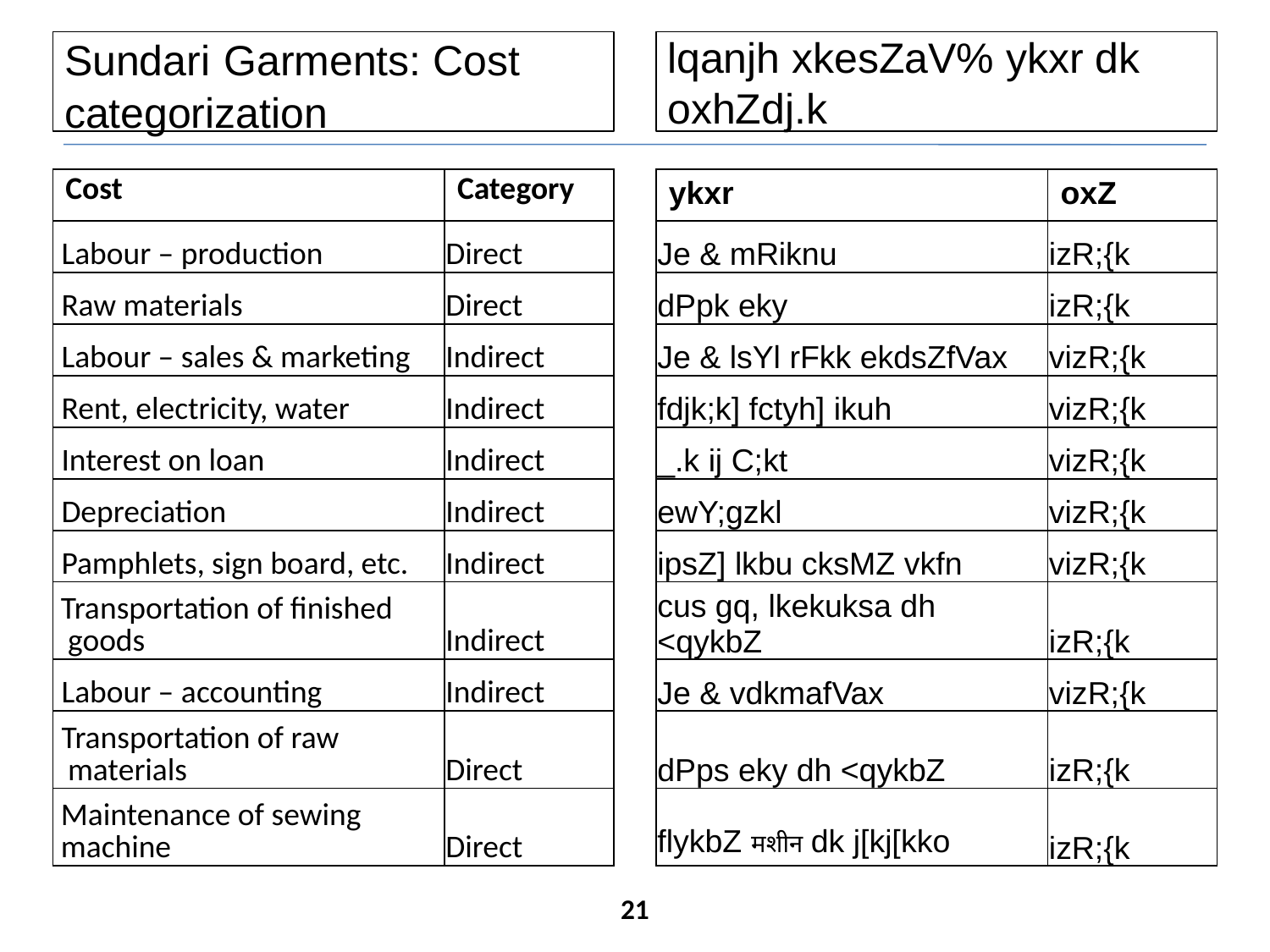

# Sundari Garments: Cost categorization
lqanjh xkesZaV% ykxr dk oxhZdj.k
| Cost | Category |
| --- | --- |
| Labour – production | Direct |
| Raw materials | Direct |
| Labour – sales & marketing | Indirect |
| Rent, electricity, water | Indirect |
| Interest on loan | Indirect |
| Depreciation | Indirect |
| Pamphlets, sign board, etc. | Indirect |
| Transportation of finished goods | Indirect |
| Labour – accounting | Indirect |
| Transportation of raw materials | Direct |
| Maintenance of sewing machine | Direct |
| ykxr | oxZ |
| --- | --- |
| Je & mRiknu | izR;{k |
| dPpk eky | izR;{k |
| Je & lsYl rFkk ekdsZfVax | vizR;{k |
| fdjk;k] fctyh] ikuh | vizR;{k |
| \_.k ij C;kt | vizR;{k |
| ewY;gzkl | vizR;{k |
| ipsZ] lkbu cksMZ vkfn | vizR;{k |
| cus gq, lkekuksa dh <qykbZ | izR;{k |
| Je & vdkmafVax | vizR;{k |
| dPps eky dh <qykbZ | izR;{k |
| flykbZ मशीन dk j[kj[kko | izR;{k |
21